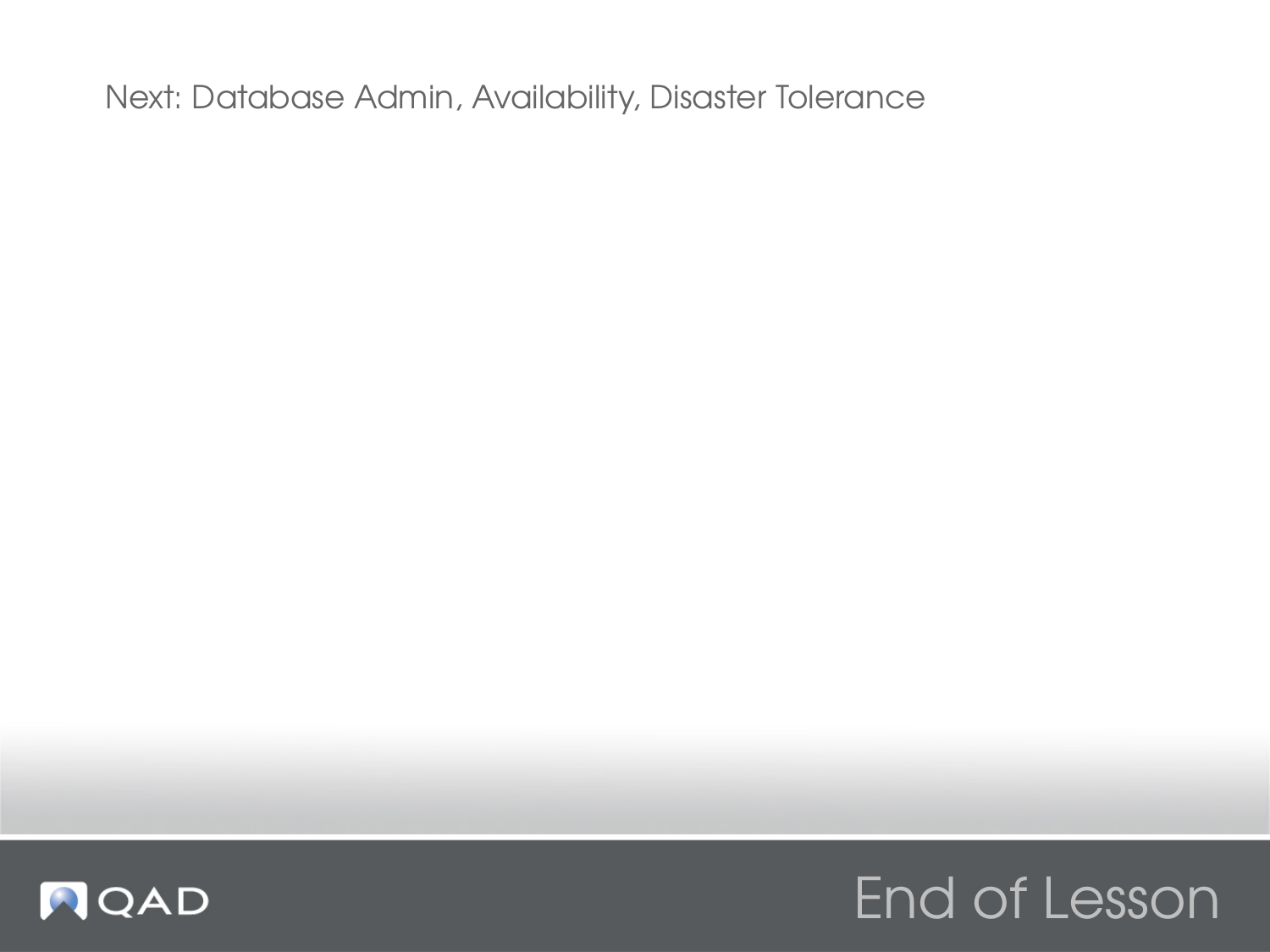

Next: Database Admin, Availability, Disaster Tolerance
# End of Lesson